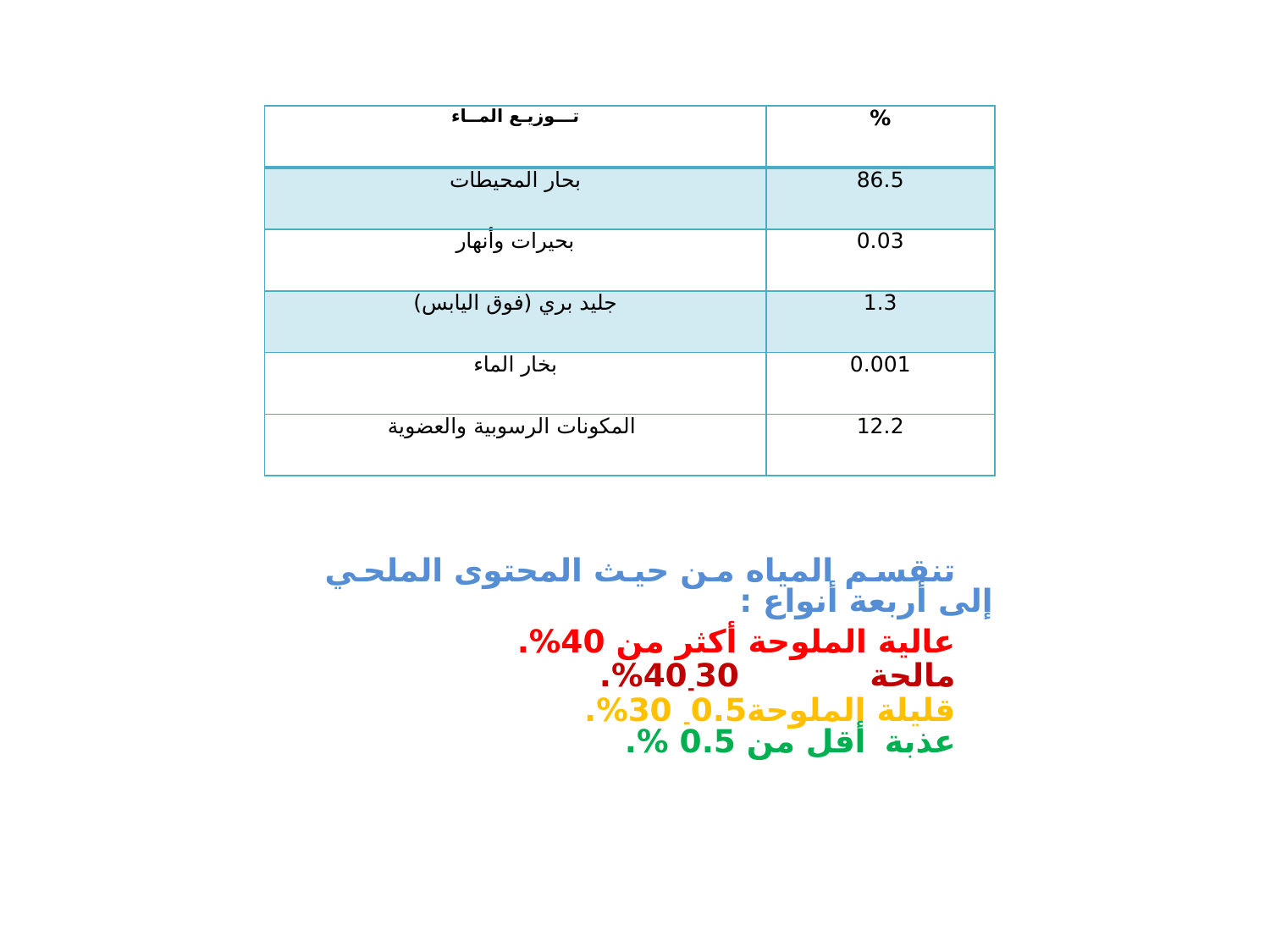

| تـــوزيـع المــاء | % |
| --- | --- |
| بحار المحيطات | 86.5 |
| بحيرات وأنهار | 0.03 |
| جليد بري (فوق اليابس) | 1.3 |
| بخار الماء | 0.001 |
| المكونات الرسوبية والعضوية | 12.2 |
تنقسم المياه من حيث المحتوى الملحي إلى أربعة أنواع :
عالية الملوحة 	أكثر من 40%.
مالحة 		30-40%.
قليلة الملوحة	0.5- 30%.
عذبة 		أقل من 0.5 %.